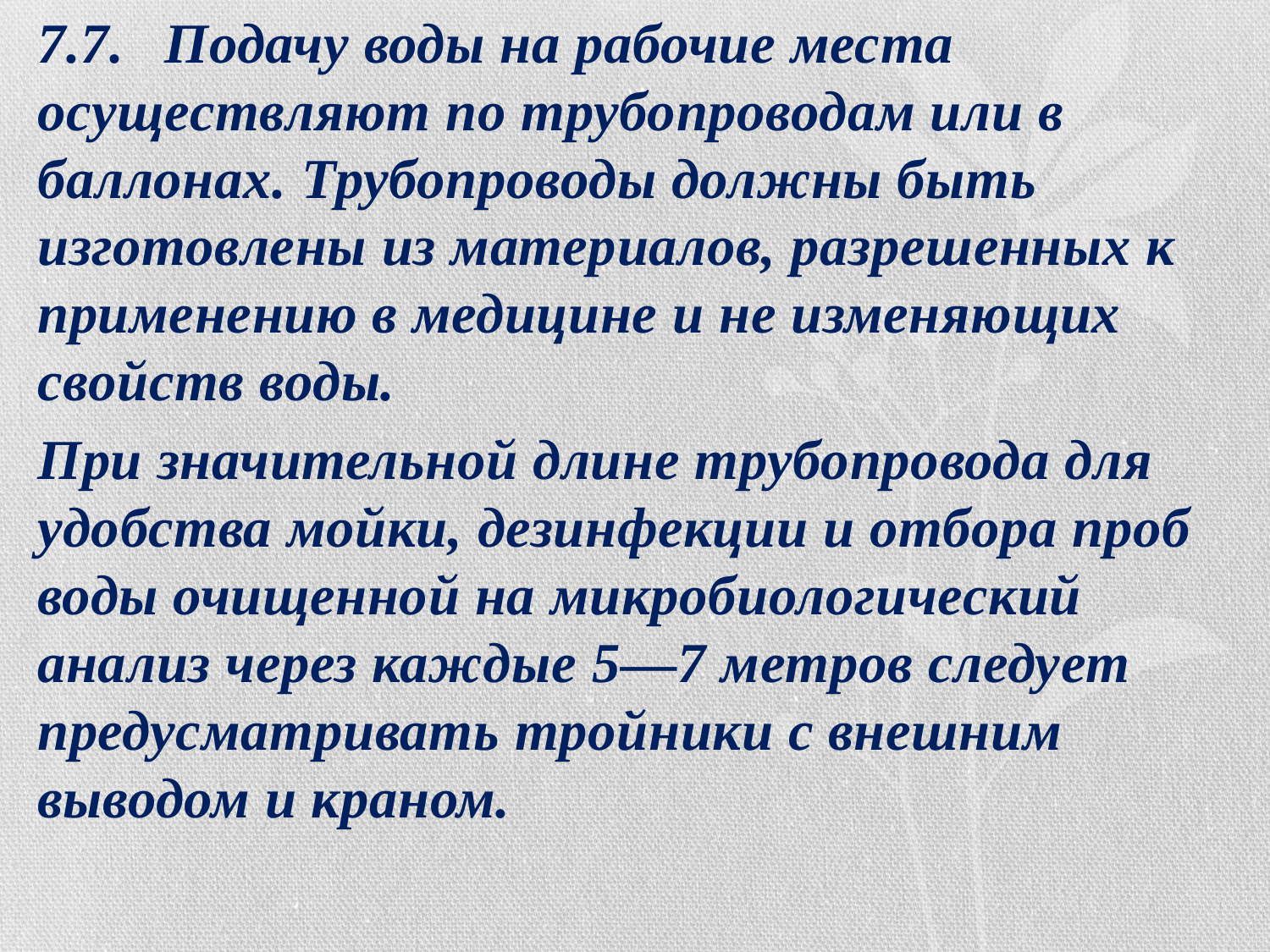

7.7.	Подачу воды на рабочие места осуществляют по трубопроводам или в баллонах. Трубопроводы должны быть изготовлены из материалов, разрешенных к применению в медицине и не изменяющих свойств воды.
При значительной длине трубопровода для удобства мойки, дезинфекции и отбора проб воды очищенной на микробиологический анализ через каждые 5—7 метров следует предусматривать тройники с внешним выводом и краном.